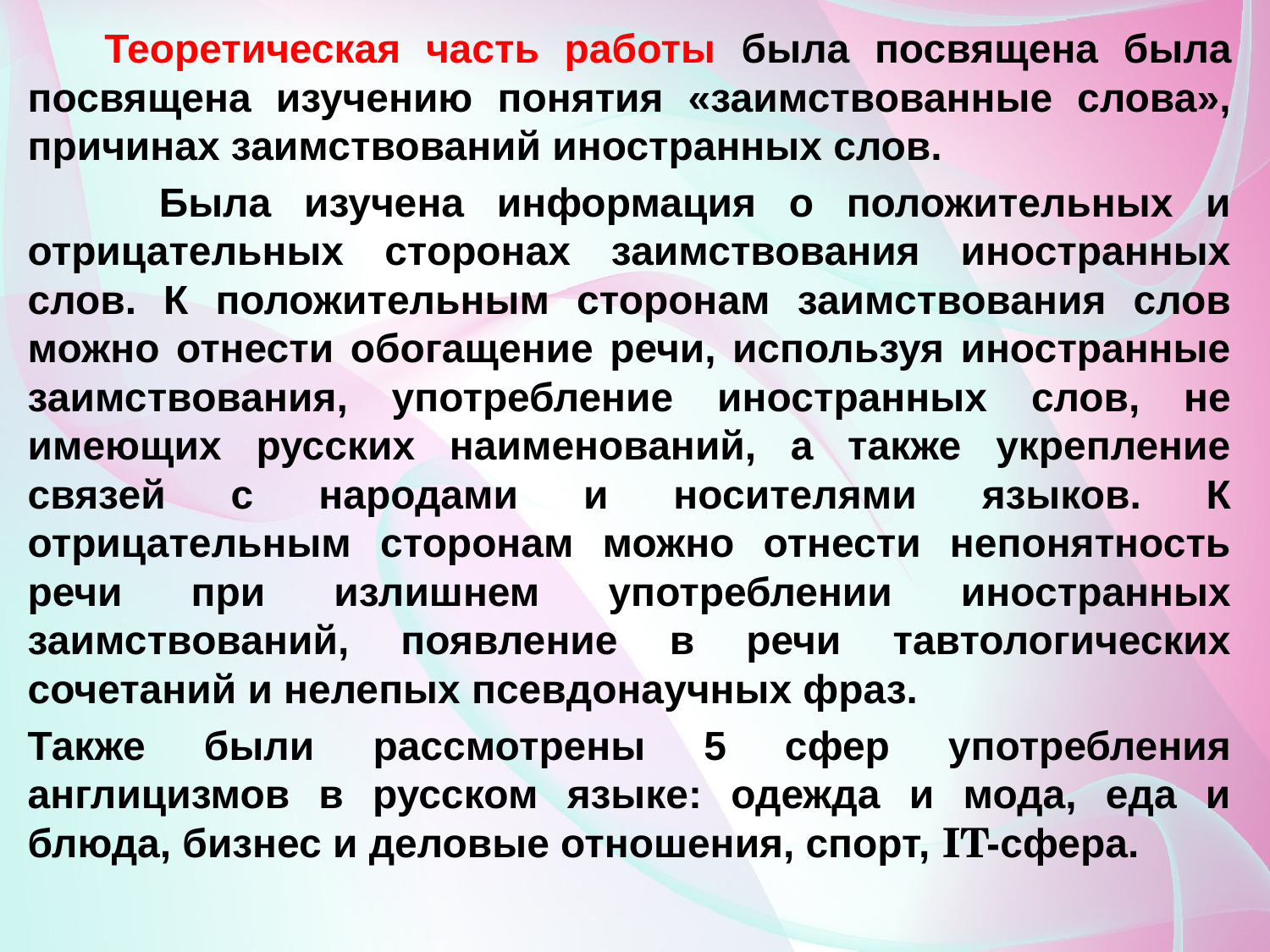

Теоретическая часть работы была посвящена была посвящена изучению понятия «заимствованные слова», причинах заимствований иностранных слов.
    Была изучена информация о положительных и отрицательных сторонах заимствования иностранных слов. К положительным сторонам заимствования слов можно отнести обогащение речи, используя иностранные заимствования, употребление иностранных слов, не имеющих русских наименований, а также укрепление связей с народами и носителями языков. К отрицательным сторонам можно отнести непонятность речи при излишнем употреблении иностранных заимствований, появление в речи тавтологических сочетаний и нелепых псевдонаучных фраз.
Также были рассмотрены 5 сфер употребления англицизмов в русском языке: одежда и мода, еда и блюда, бизнес и деловые отношения, спорт, IT-сфера.